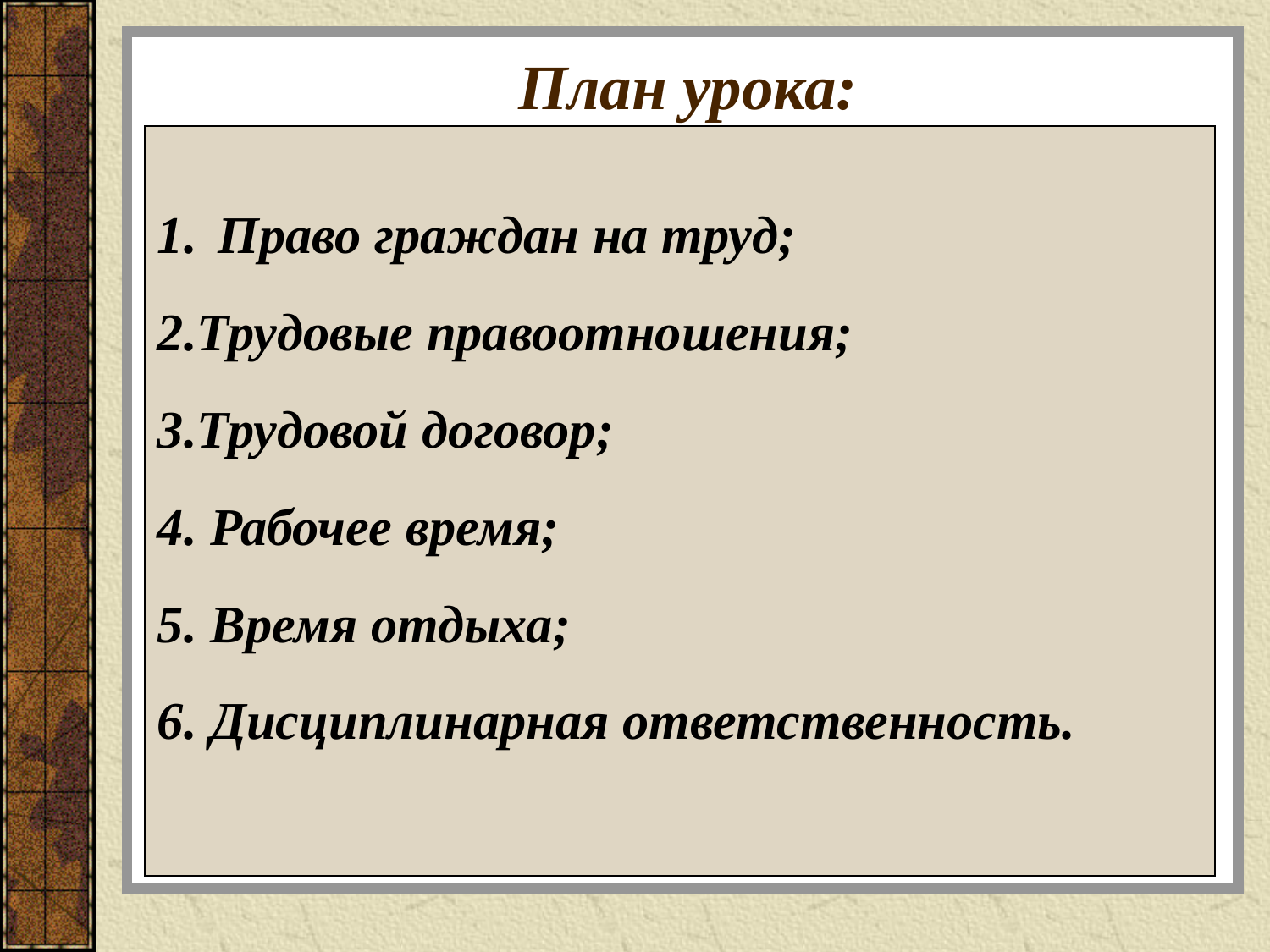

# План урока:
 Право граждан на труд;

2.Трудовые правоотношения;

3.Трудовой договор;

4. Рабочее время;

5. Время отдыха;

6. Дисциплинарная ответственность.